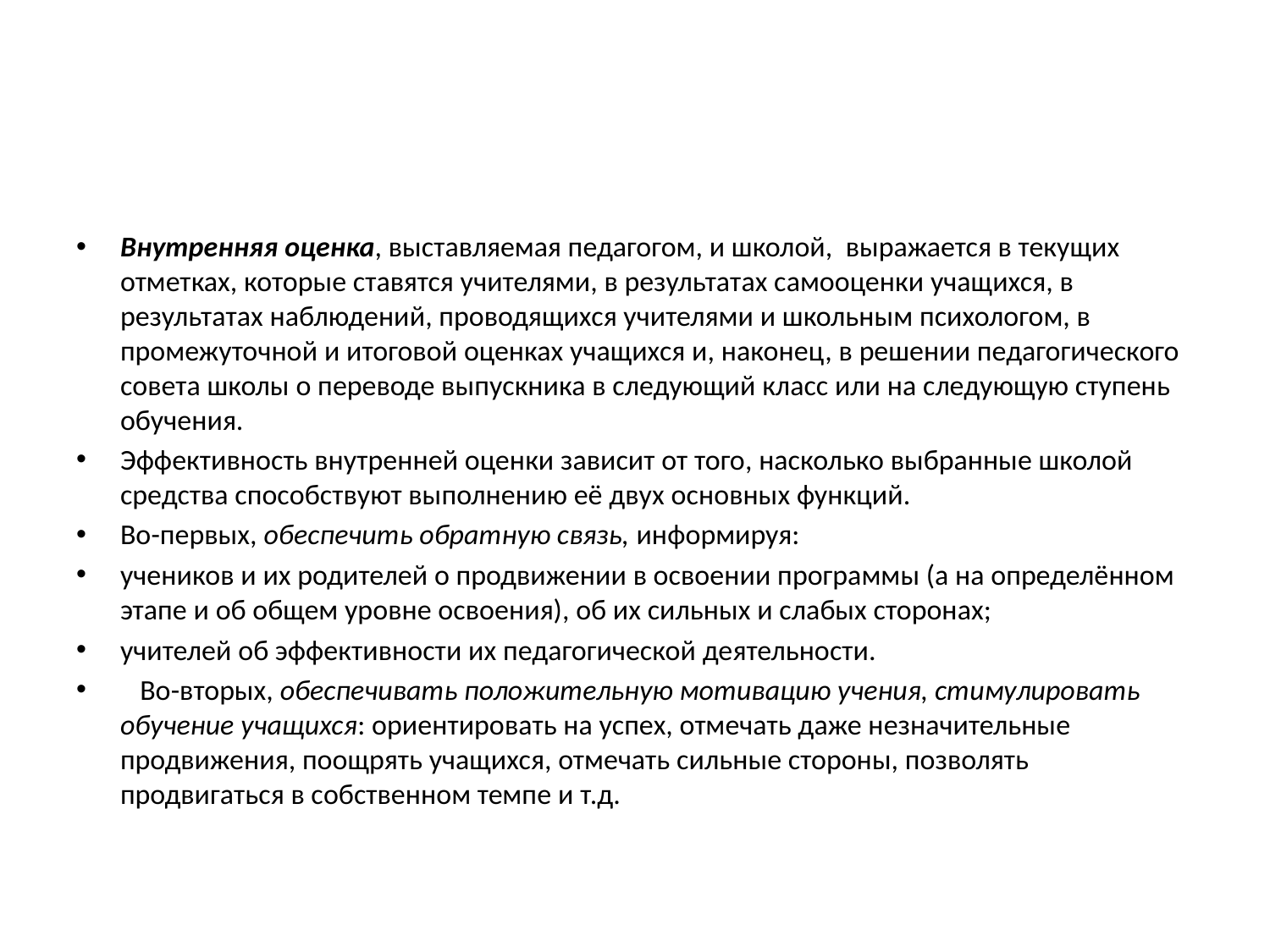

#
Внутренняя оценка, выставляемая педагогом, и школой,  выражается в текущих отметках, которые ставятся учителями, в результатах самооценки учащихся, в результатах наблюдений, проводящихся учителями и школьным психологом, в промежуточной и итоговой оценках учащихся и, наконец, в решении педагогического совета школы о переводе выпускника в следующий класс или на следующую ступень обучения.
Эффективность внутренней оценки зависит от того, насколько выбранные школой средства способствуют выполнению её двух основных функций.
Во-первых, обеспечить обратную связь, информируя:
учеников и их родителей о продвижении в освоении программы (а на определённом этапе и об общем уровне освоения), об их сильных и слабых сторонах;
учителей об эффективности их педагогической деятельности.
   Во-вторых, обеспечивать положительную мотивацию учения, стимулировать обучение учащихся: ориентировать на успех, отмечать даже незначительные продвижения, поощрять учащихся, отмечать сильные стороны, позволять продвигаться в собственном темпе и т.д.